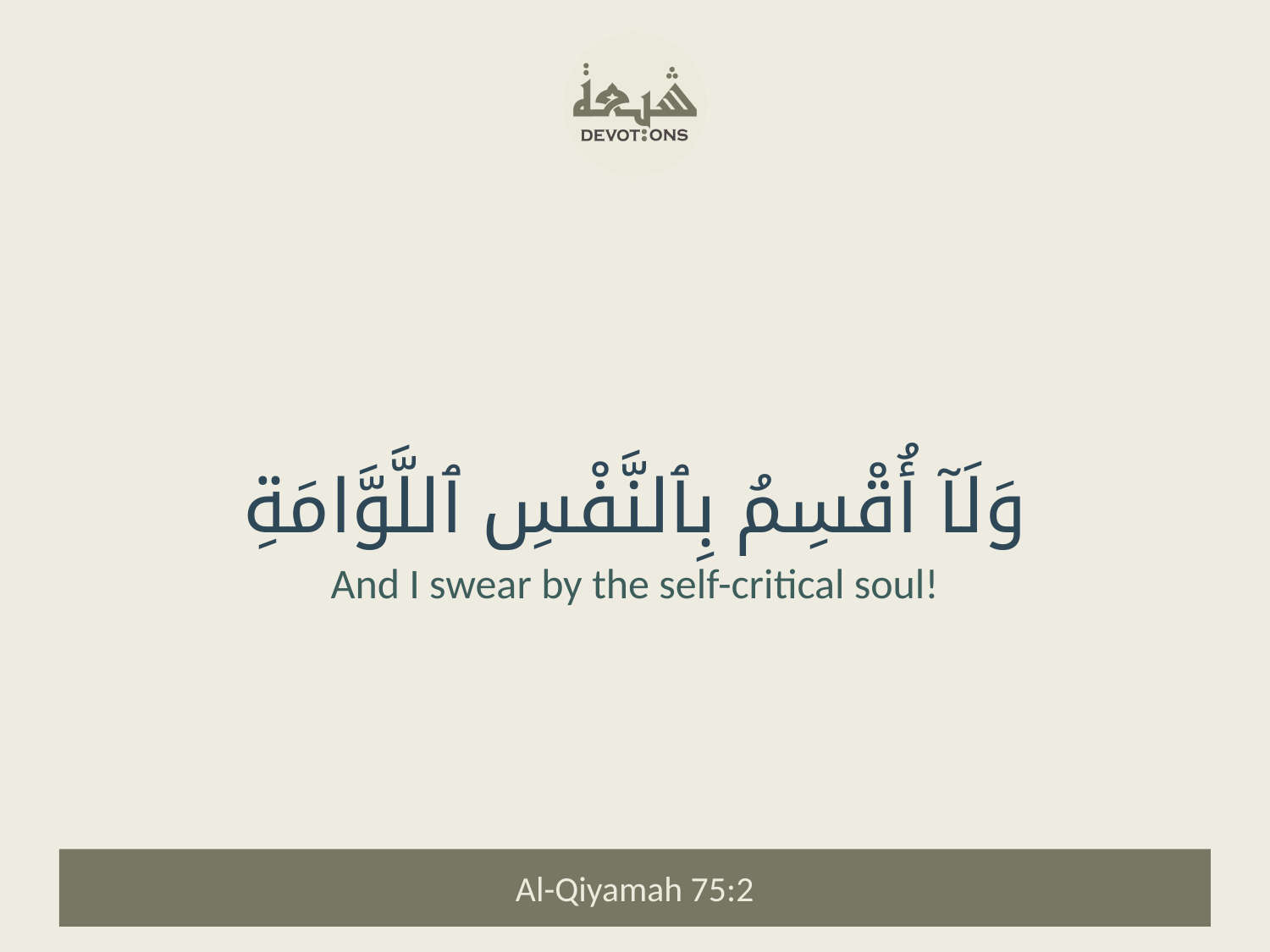

وَلَآ أُقْسِمُ بِٱلنَّفْسِ ٱللَّوَّامَةِ
And I swear by the self-critical soul!
Al-Qiyamah 75:2